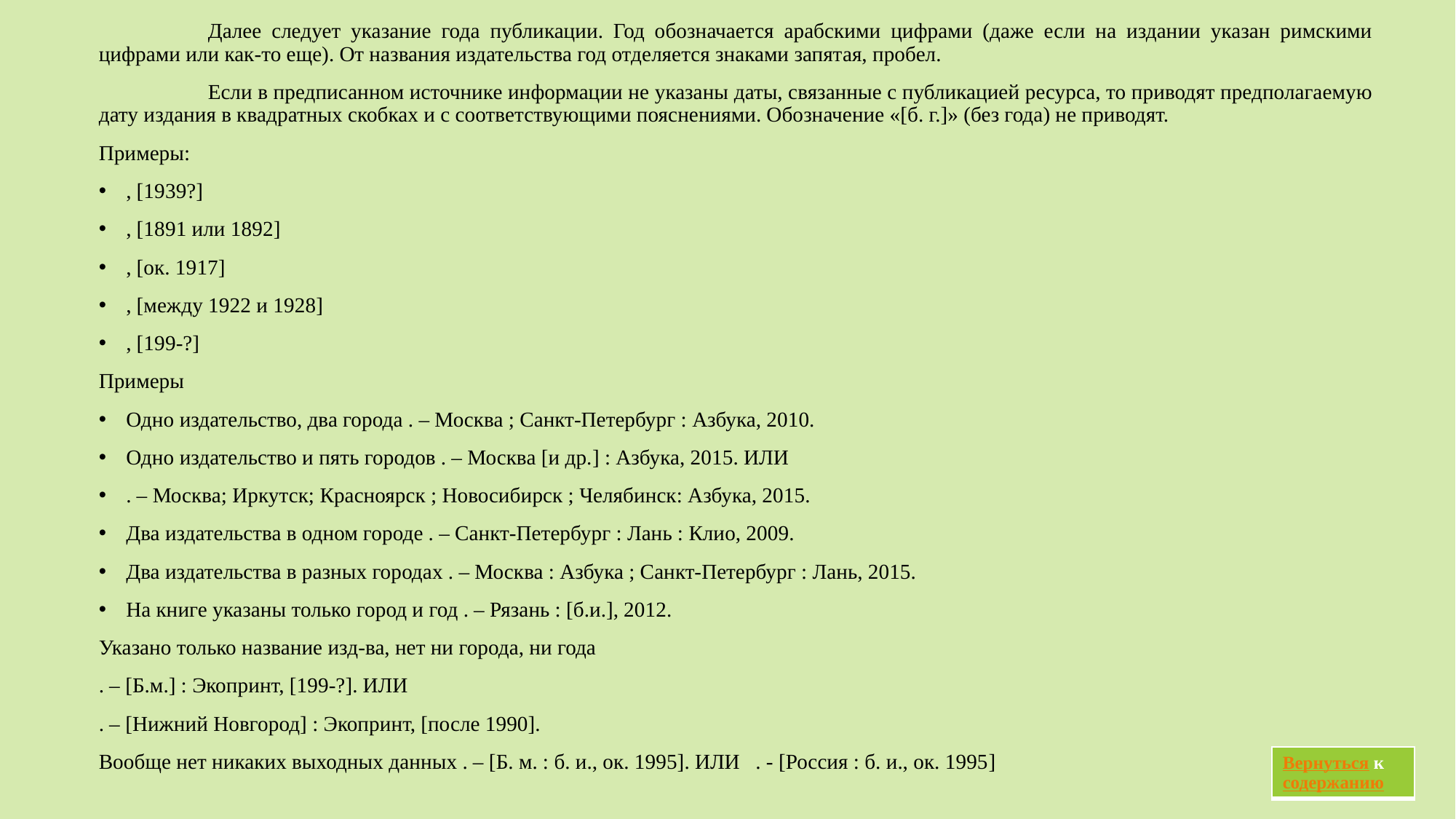

Далее следует указание года публикации. Год обозначается арабскими цифрами (даже если на издании указан римскими цифрами или как-то еще). От названия издательства год отделяется знаками запятая, пробел.
	Если в предписанном источнике информации не указаны даты, связанные с публикацией ресурса, то приводят предполагаемую дату издания в квадратных скобках и с соответствующими пояснениями. Обозначение «[б. г.]» (без года) не приводят.
Примеры:
, [1939?]
, [1891 или 1892]
, [ок. 1917]
, [между 1922 и 1928]
, [199-?]
Примеры
Одно издательство, два города . – Москва ; Санкт-Петербург : Азбука, 2010.
Одно издательство и пять городов . – Москва [и др.] : Азбука, 2015. ИЛИ
. – Москва; Иркутск; Красноярск ; Новосибирск ; Челябинск: Азбука, 2015.
Два издательства в одном городе . – Санкт-Петербург : Лань : Клио, 2009.
Два издательства в разных городах . – Москва : Азбука ; Санкт-Петербург : Лань, 2015.
На книге указаны только город и год . – Рязань : [б.и.], 2012.
Указано только название изд-ва, нет ни города, ни года
. – [Б.м.] : Экопринт, [199-?]. ИЛИ
. – [Нижний Новгород] : Экопринт, [после 1990].
Вообще нет никаких выходных данных . – [Б. м. : б. и., ок. 1995]. ИЛИ   . - [Россия : б. и., ок. 1995]
| Вернуться к содержанию |
| --- |